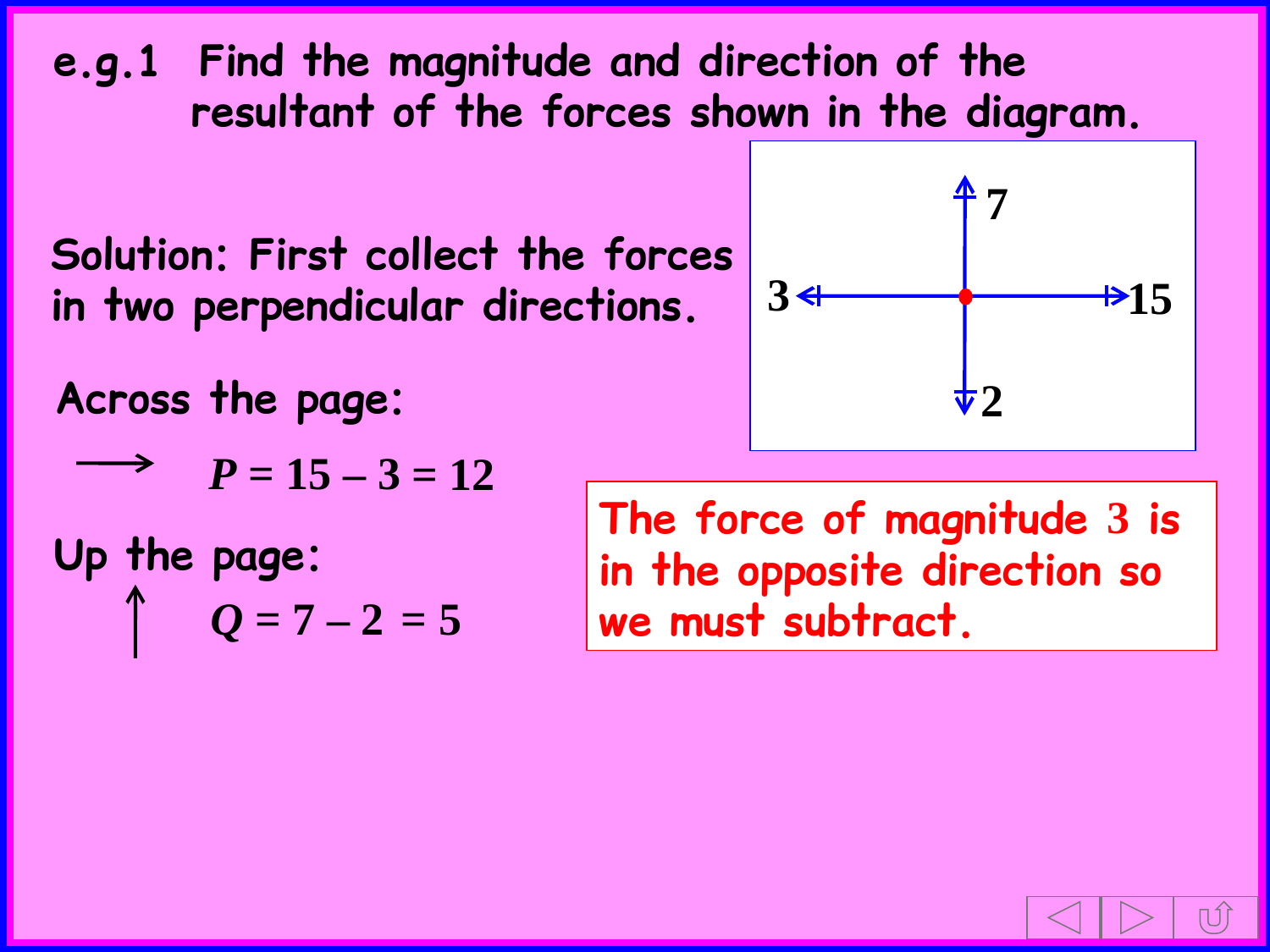

e.g.1  Find the magnitude and direction of the resultant of the forces shown in the diagram.

7

2

3
15

Solution: First collect the forces in two perpendicular directions.
Across the page:
P = 15 – 3
= 12

The force of magnitude 3 is in the opposite direction so we must subtract.
Up the page:
Q = 7 – 2
= 5